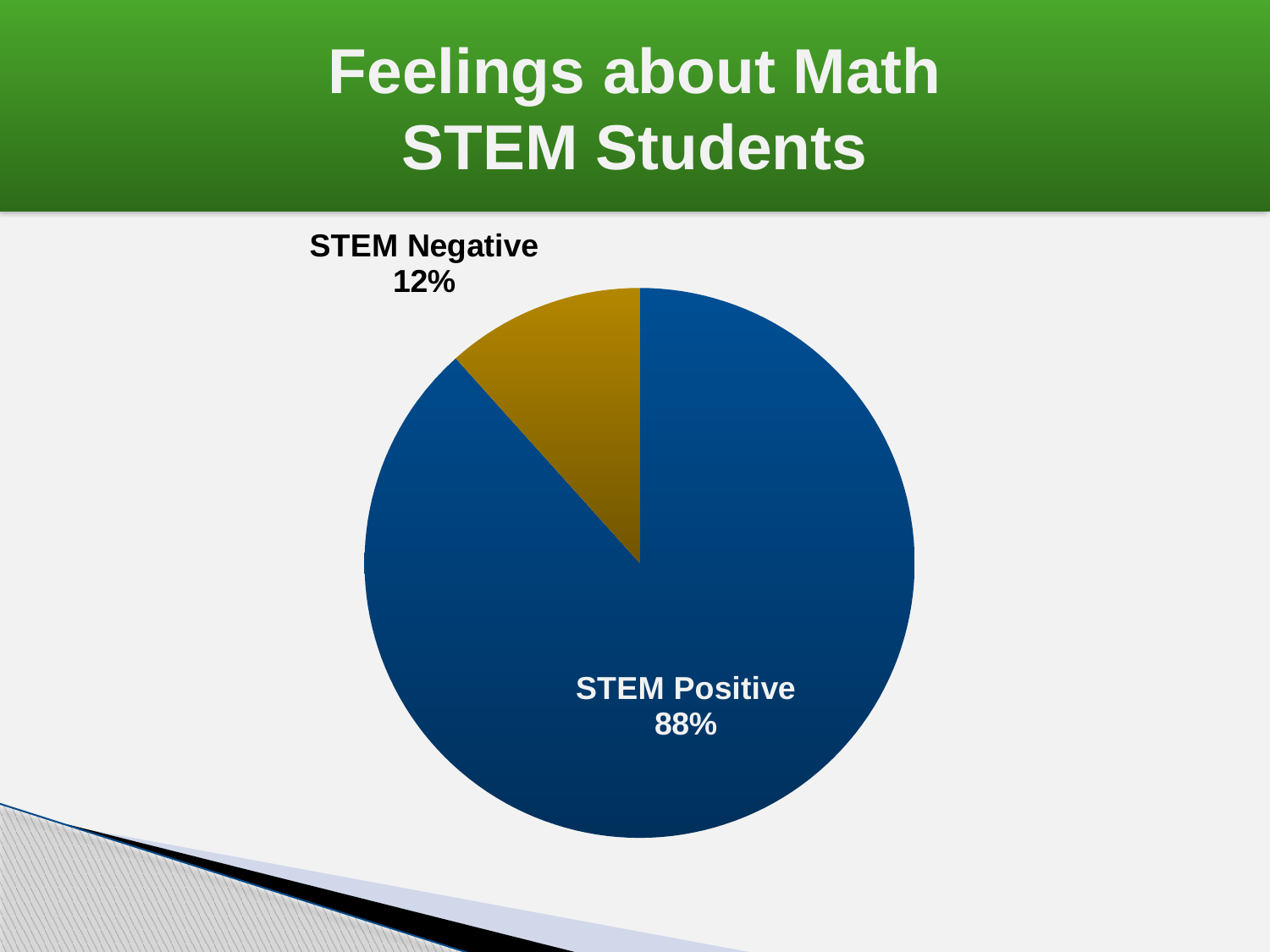

# Feelings about Math STEM Students

### Chart

| Category | Sales |
|---|---|
| STEM Positive | 91.0 |
|   | 0.0 |
|   | 0.0 |
| STEM Negative | 12.0 |